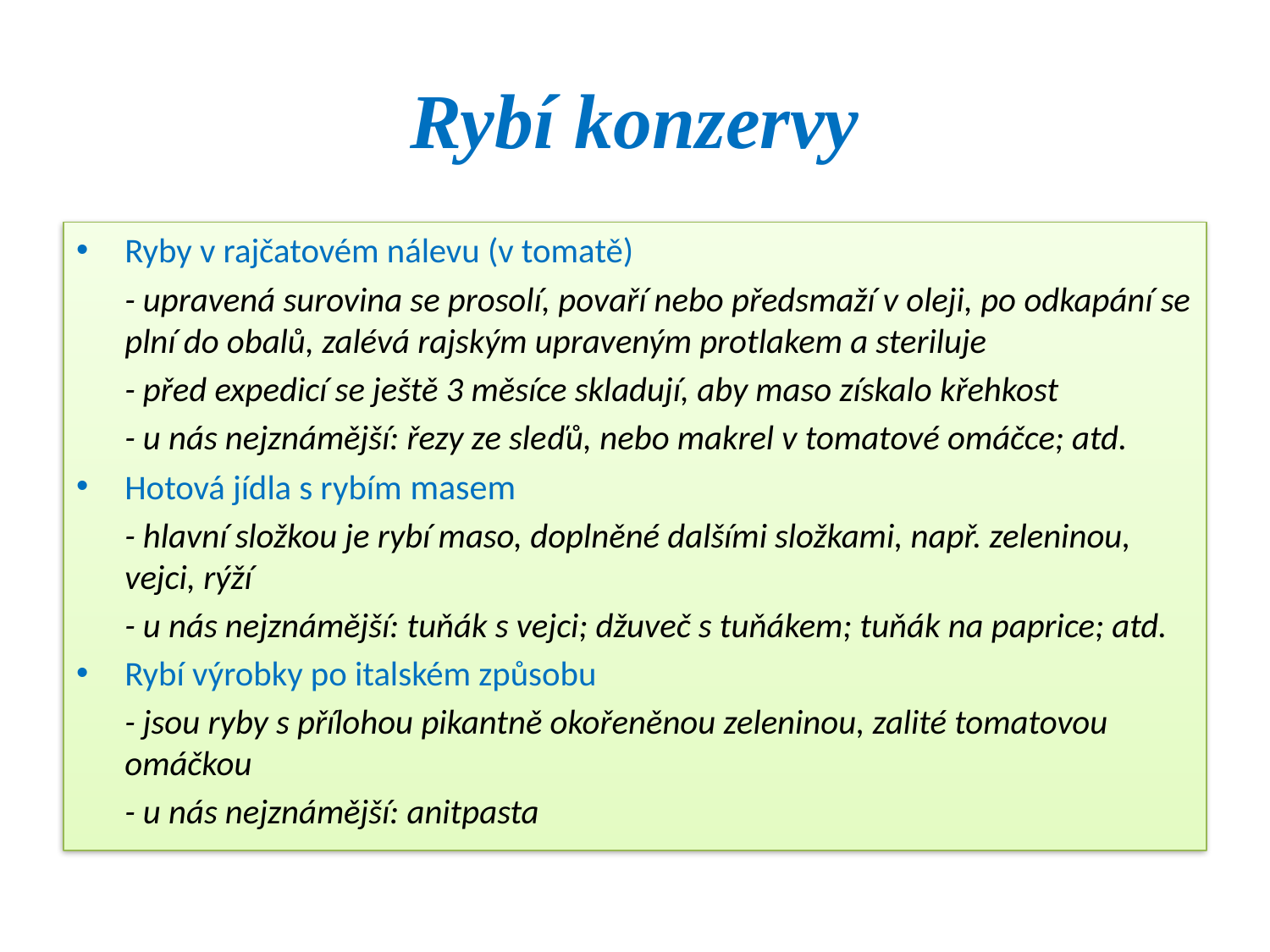

# Rybí konzervy
Ryby v rajčatovém nálevu (v tomatě)
	- upravená surovina se prosolí, povaří nebo předsmaží v oleji, po odkapání se plní do obalů, zalévá rajským upraveným protlakem a steriluje
	- před expedicí se ještě 3 měsíce skladují, aby maso získalo křehkost
	- u nás nejznámější: řezy ze sleďů, nebo makrel v tomatové omáčce; atd.
Hotová jídla s rybím masem
	- hlavní složkou je rybí maso, doplněné dalšími složkami, např. zeleninou, vejci, rýží
	- u nás nejznámější: tuňák s vejci; džuveč s tuňákem; tuňák na paprice; atd.
Rybí výrobky po italském způsobu
	- jsou ryby s přílohou pikantně okořeněnou zeleninou, zalité tomatovou omáčkou
	- u nás nejznámější: anitpasta